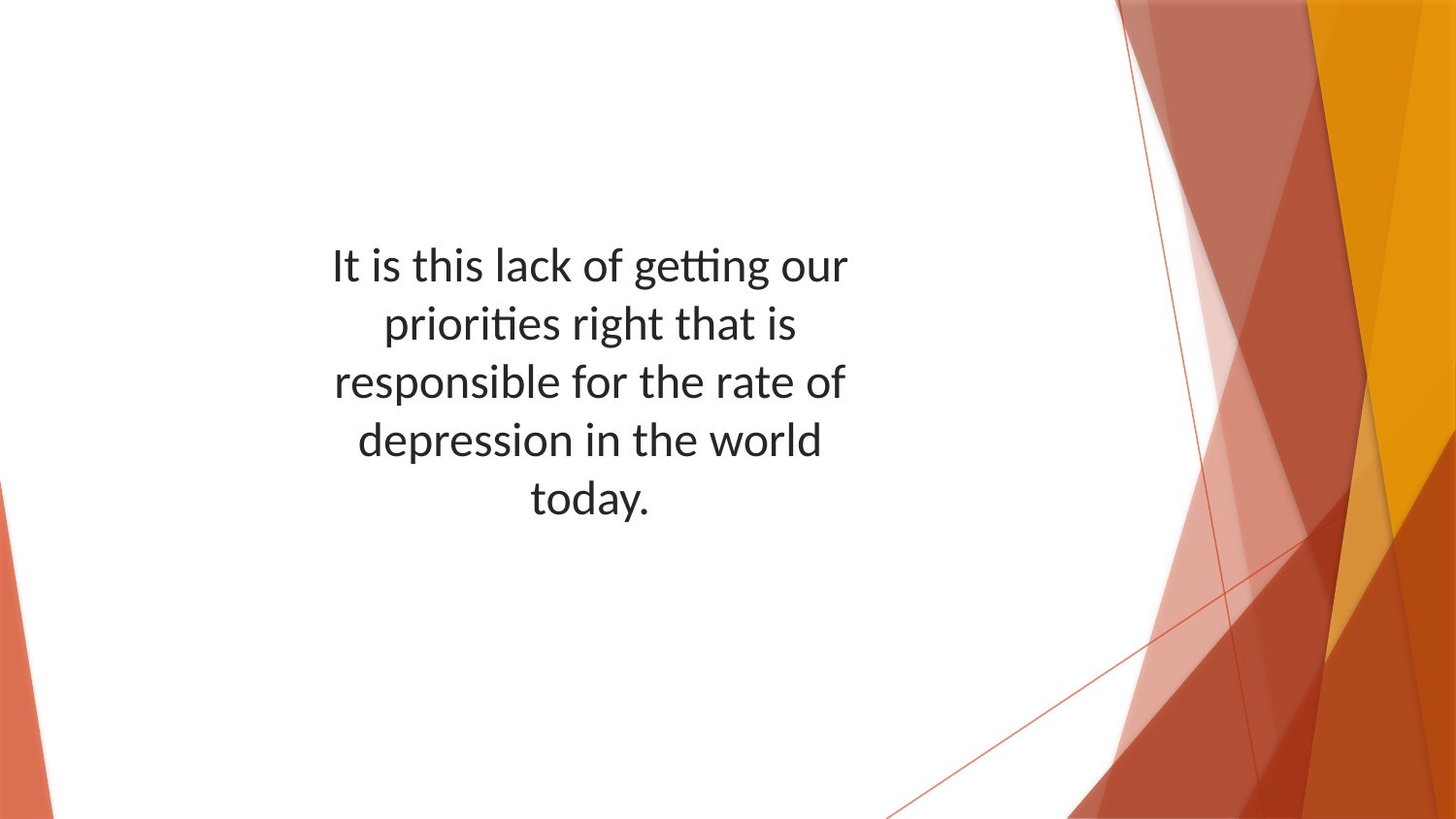

It is this lack of getting our priorities right that is responsible for the rate of depression in the world today.